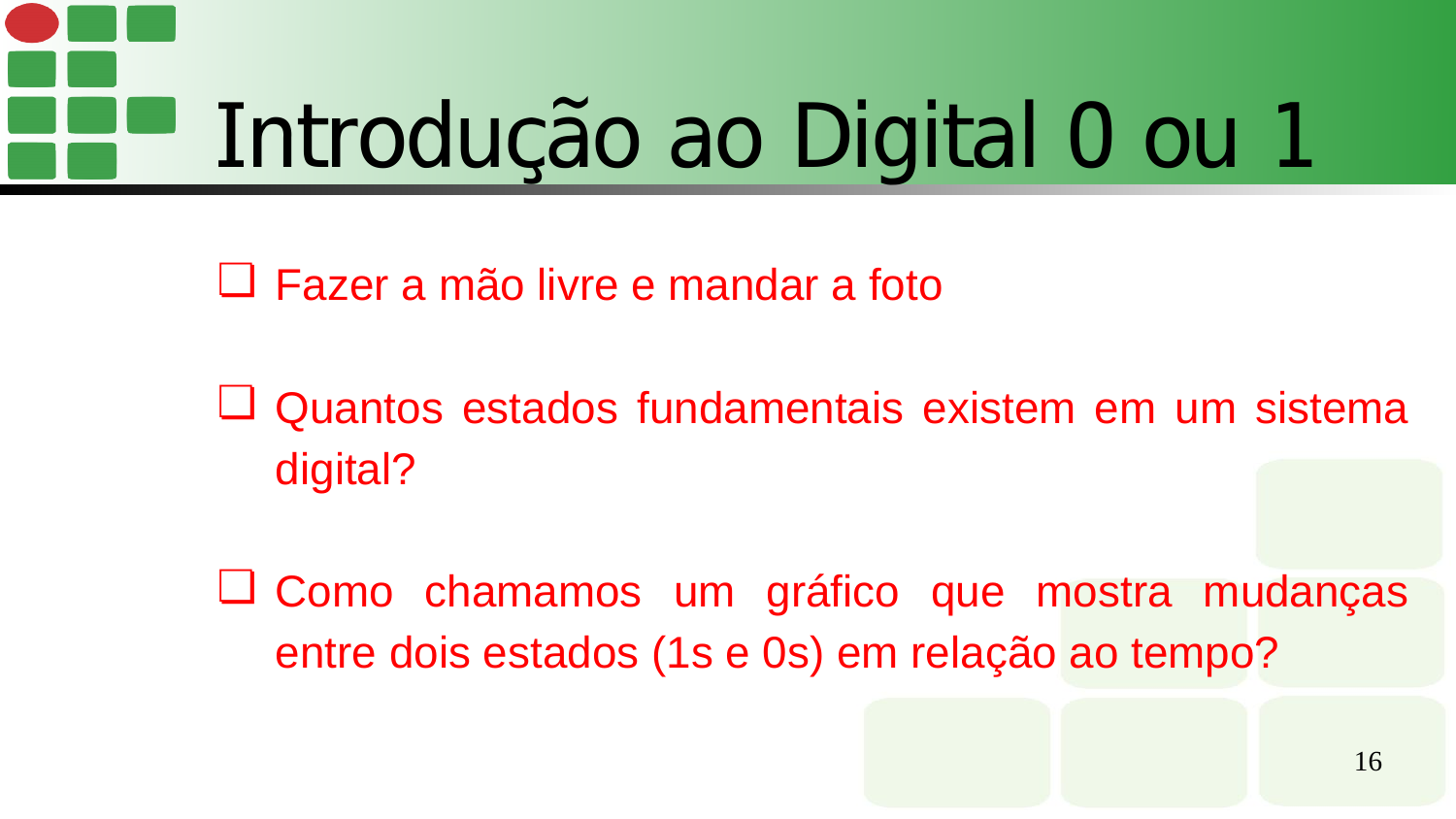

Introdução ao Digital 0 ou 1
Fazer a mão livre e mandar a foto

Quantos estados fundamentais existem em um sistema digital?

Como chamamos um gráfico que mostra mudanças entre dois estados (1s e 0s) em relação ao tempo?

16